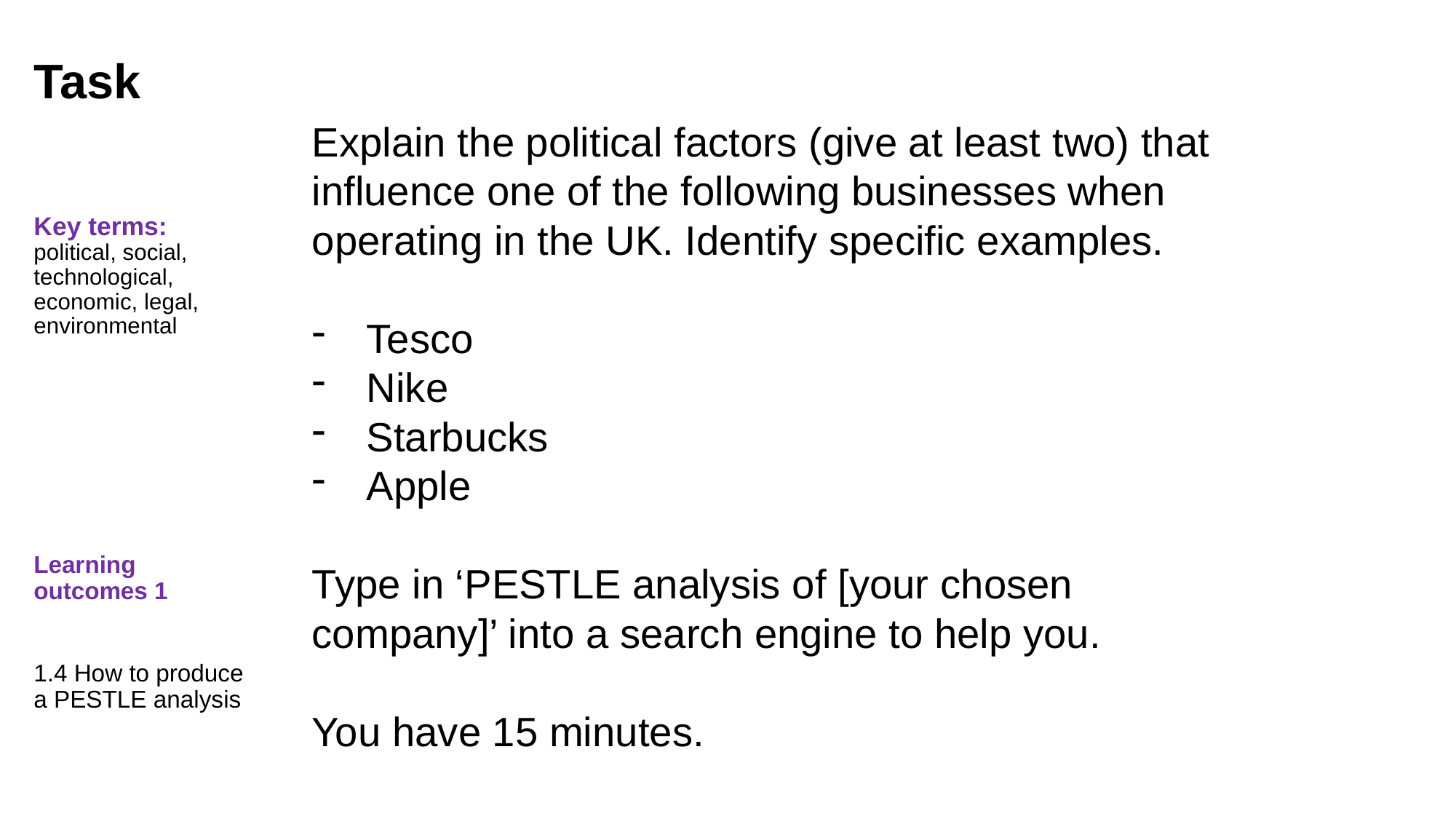

Task
Explain the political factors (give at least two) that influence one of the following businesses when operating in the UK. Identify specific examples.

Tesco
Nike
Starbucks
Apple

Type in ‘PESTLE analysis of [your chosen company]’ into a search engine to help you.

You have 15 minutes.

Key terms:
political, social, technological, economic, legal, environmental

Learning outcomes 1

1.4 How to produce a PESTLE analysis